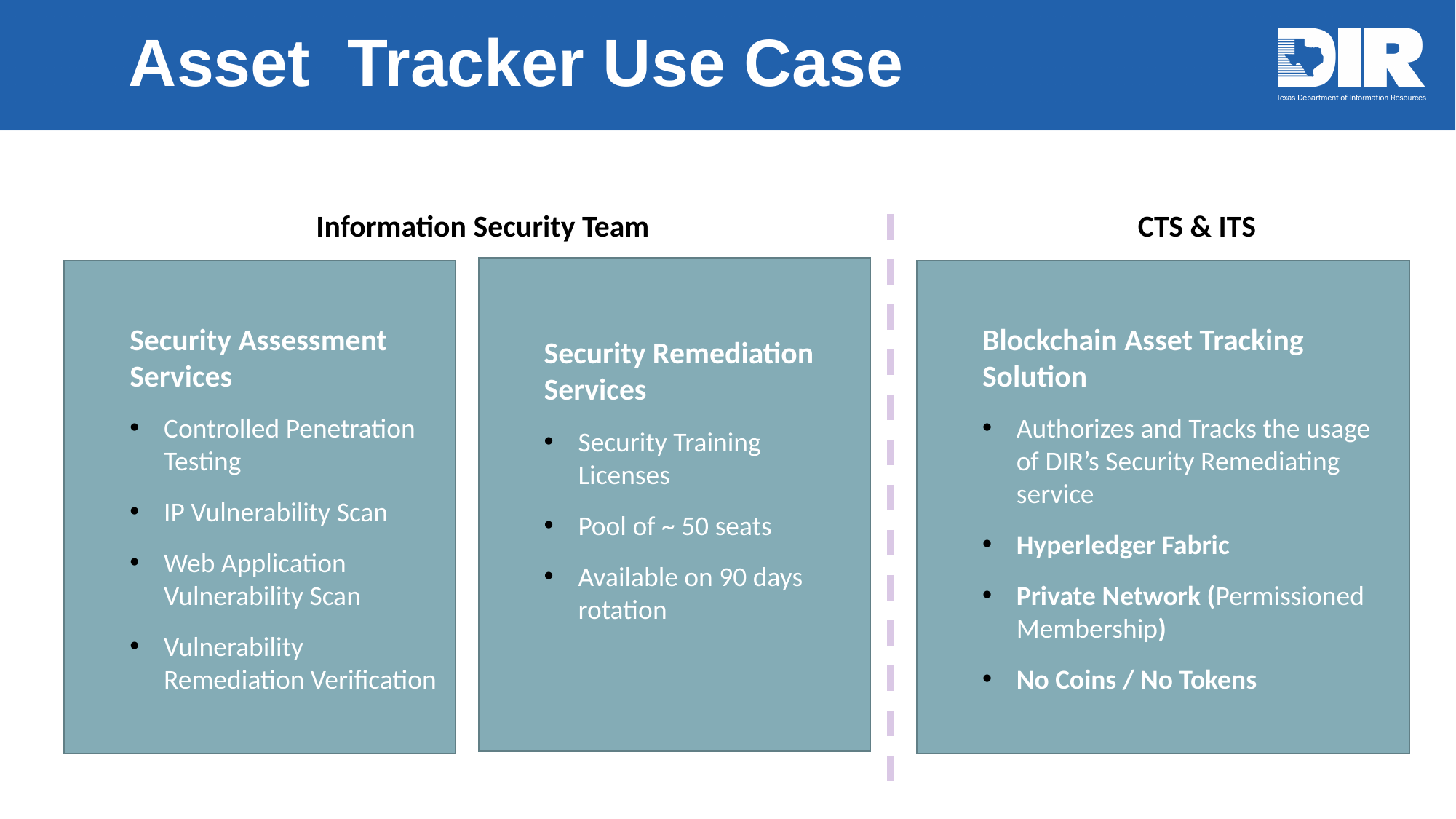

# Asset  Tracker Use Case
Information Security Team			                           CTS & ITS
Security Remediation Services
Security Training Licenses
Pool of ~ 50 seats
Available on 90 days rotation

Security Assessment Services
Controlled Penetration Testing
IP Vulnerability Scan
Web Application Vulnerability Scan
Vulnerability Remediation Verification
Blockchain Asset Tracking Solution
Authorizes and Tracks the usage of DIR’s Security Remediating service
Hyperledger Fabric
Private Network (Permissioned Membership)
No Coins / No Tokens